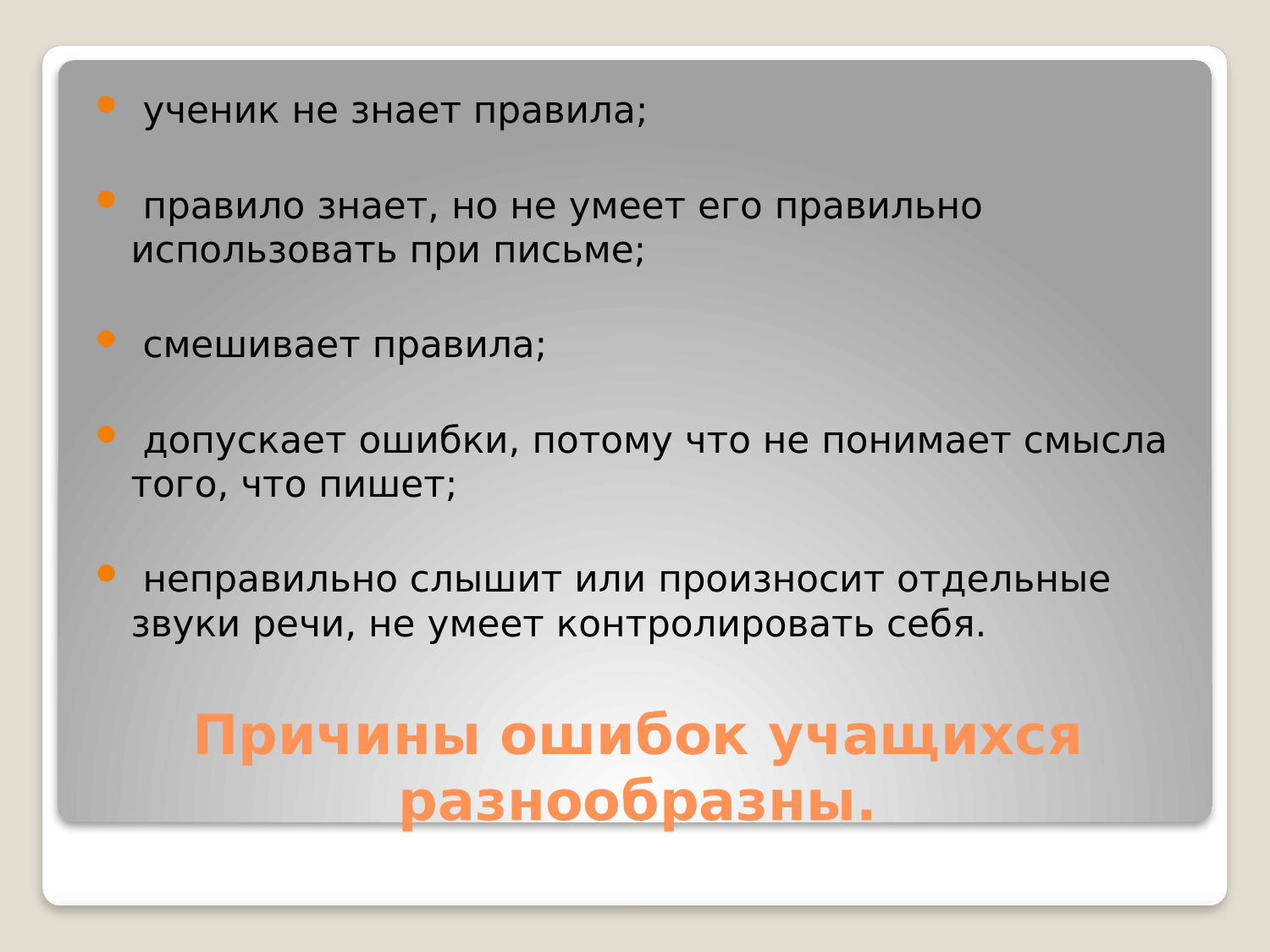

ученик не знает правила;

 правило знает, но не умеет его правильно использовать при письме;

 смешивает правила;

 допускает ошибки, потому что не понимает смысла того, что пишет;

 неправильно слышит или произносит отдельные звуки речи, не умеет контролировать себя.

# Причины ошибок учащихся разнообразны.